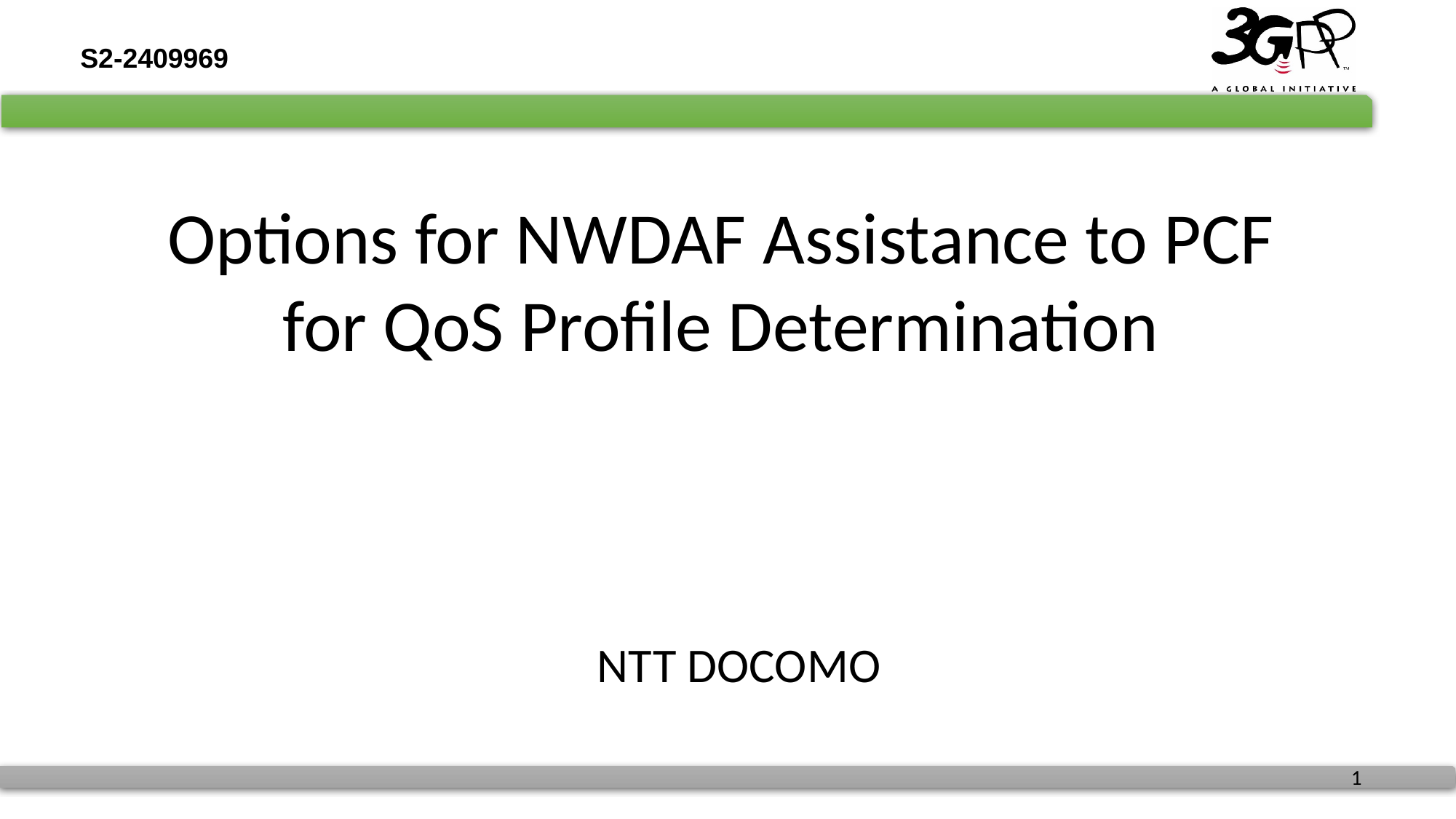

S2-2409969
# Options for NWDAF Assistance to PCF for QoS Profile Determination
NTT DOCOMO